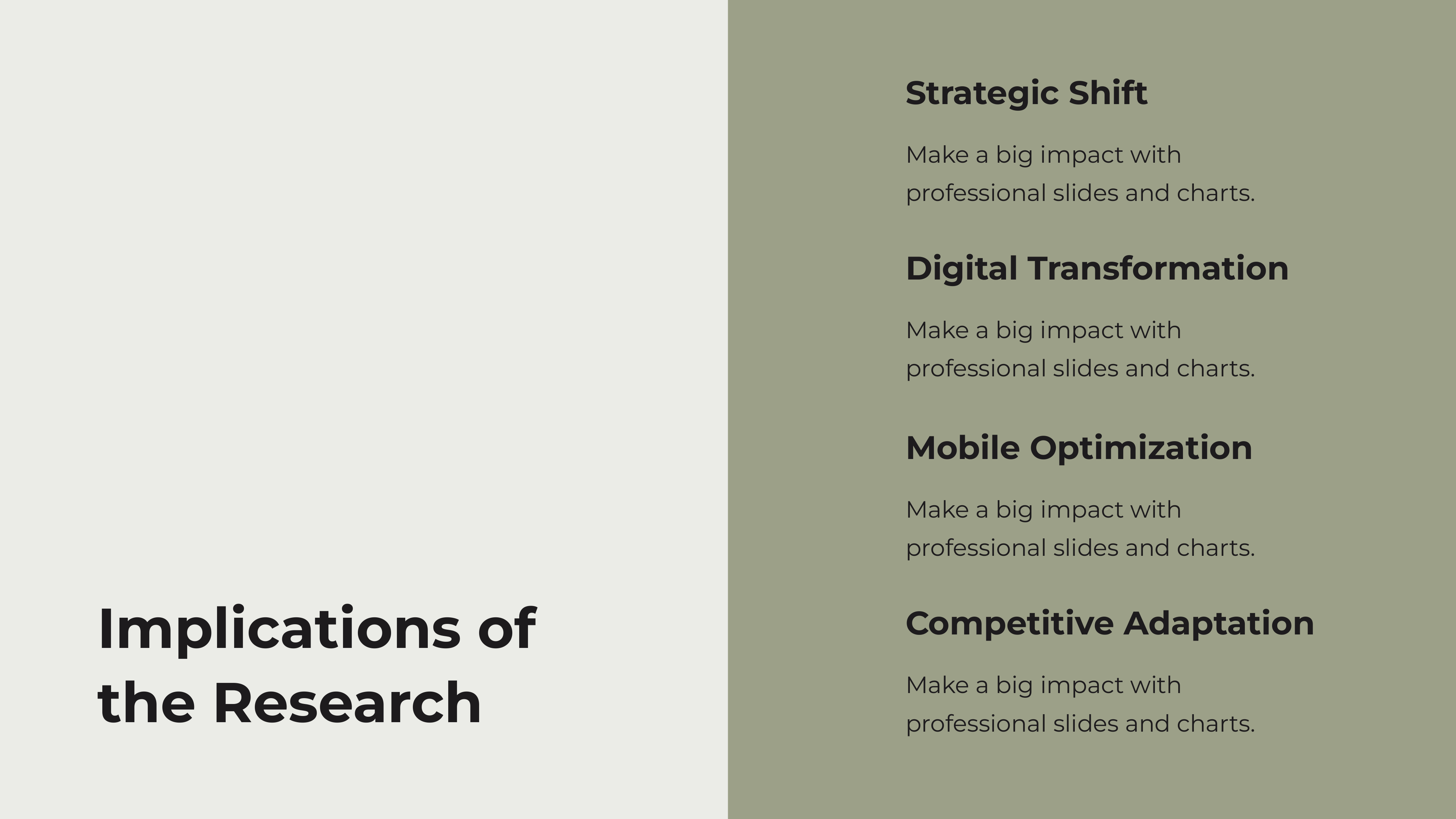

Strategic Shift
Make a big impact with professional slides and charts.
Digital Transformation
Make a big impact with professional slides and charts.
Mobile Optimization
Make a big impact with professional slides and charts.
Implications of the Research
Competitive Adaptation
Make a big impact with professional slides and charts.